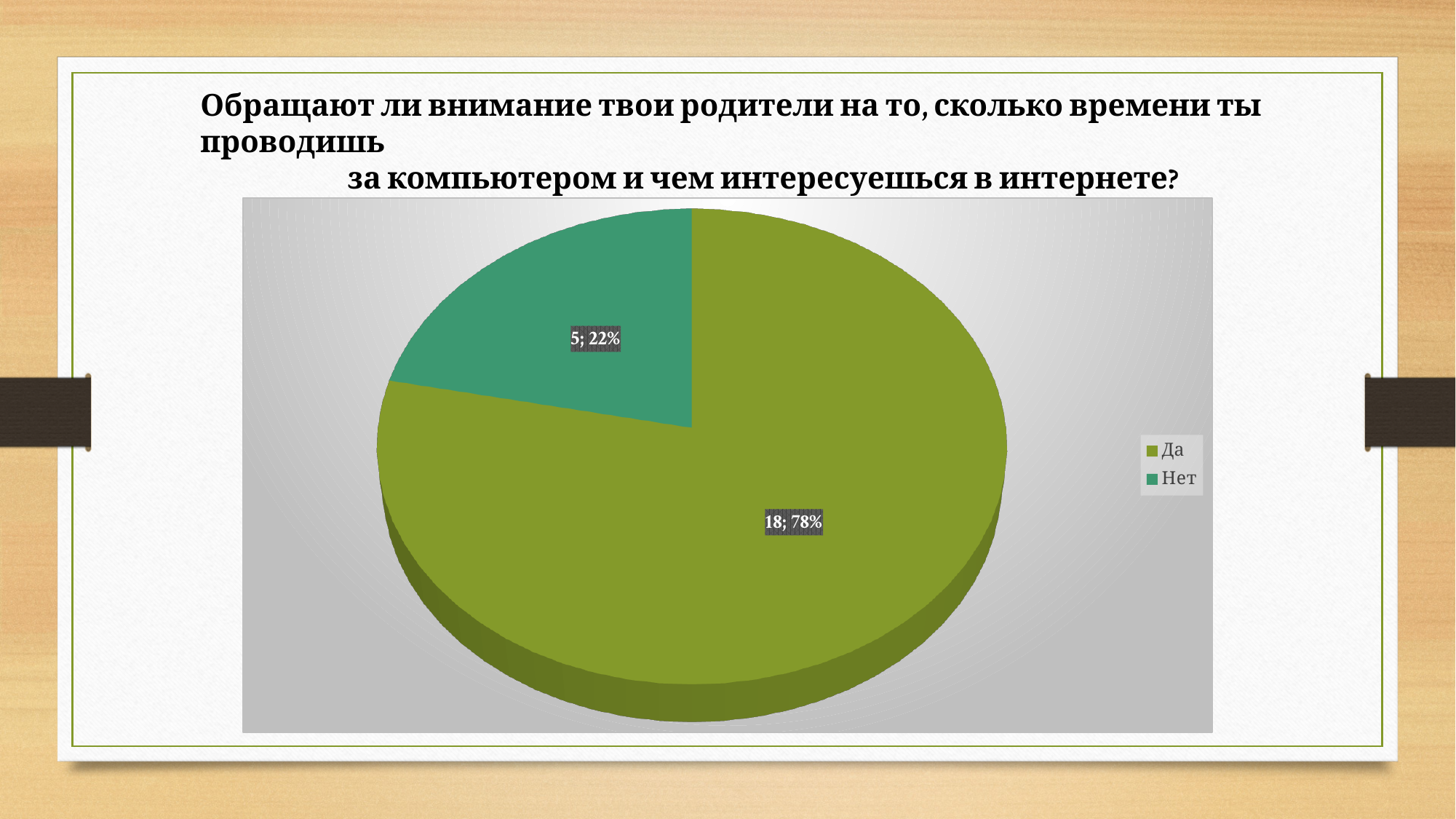

Обращают ли внимание твои родители на то, сколько времени ты проводишь
 за компьютером и чем интересуешься в интернете?

[unsupported chart]